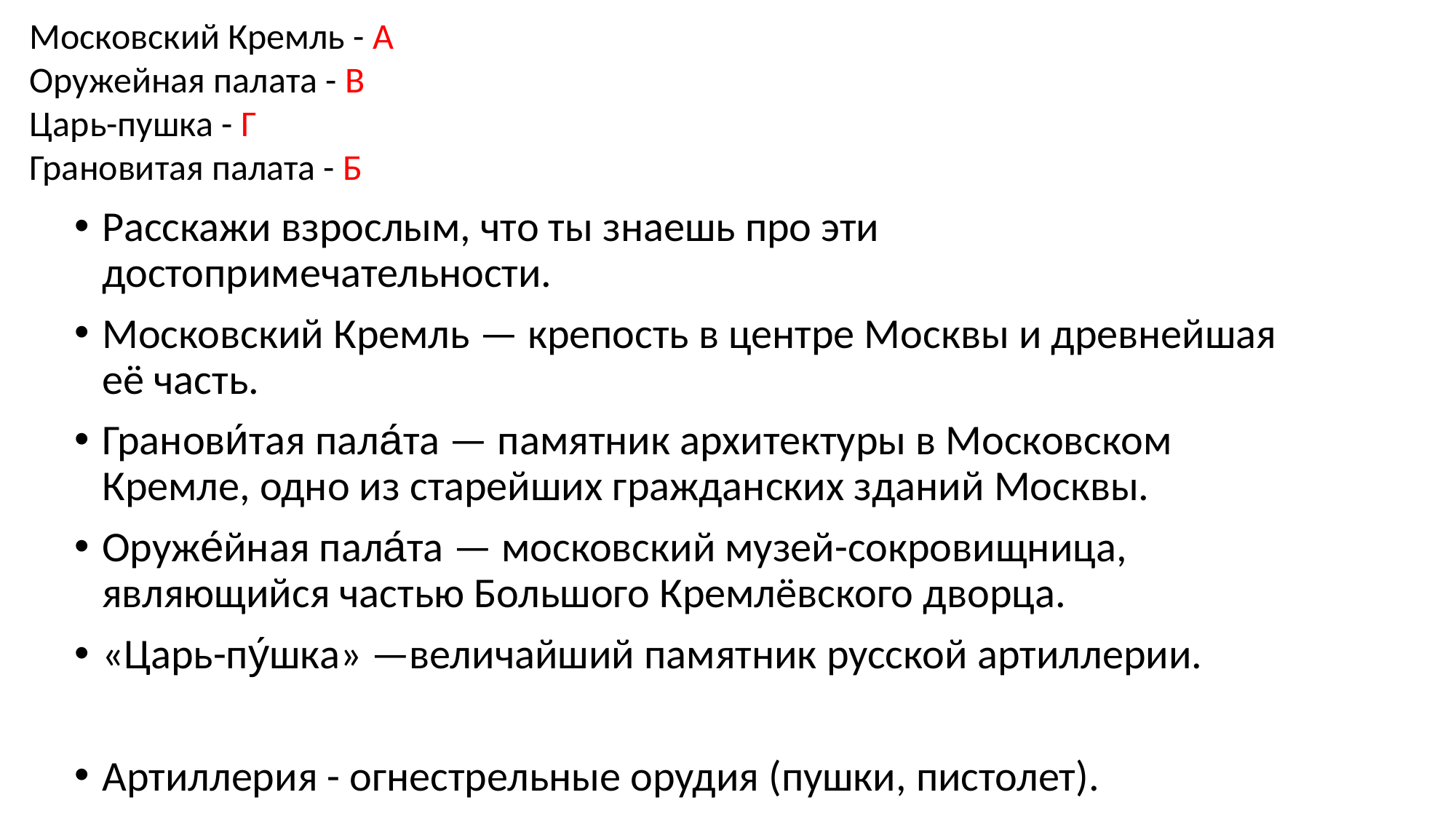

Московский Кремль - А
Оружейная палата - В
Царь-пушка - Г
Грановитая палата - Б
Расскажи взрослым, что ты знаешь про эти достопримечательности.
Московский Кремль — крепость в центре Москвы и древнейшая её часть.
Гранови́тая пала́та — памятник архитектуры в Московском Кремле, одно из старейших гражданских зданий Москвы.
Оруже́йная пала́та — московский музей-сокровищница, являющийся частью Большого Кремлёвского дворца.
«Царь-пу́шка» —величайший памятник русской артиллерии.

Артиллерия - огнестрельные орудия (пушки, пистолет).